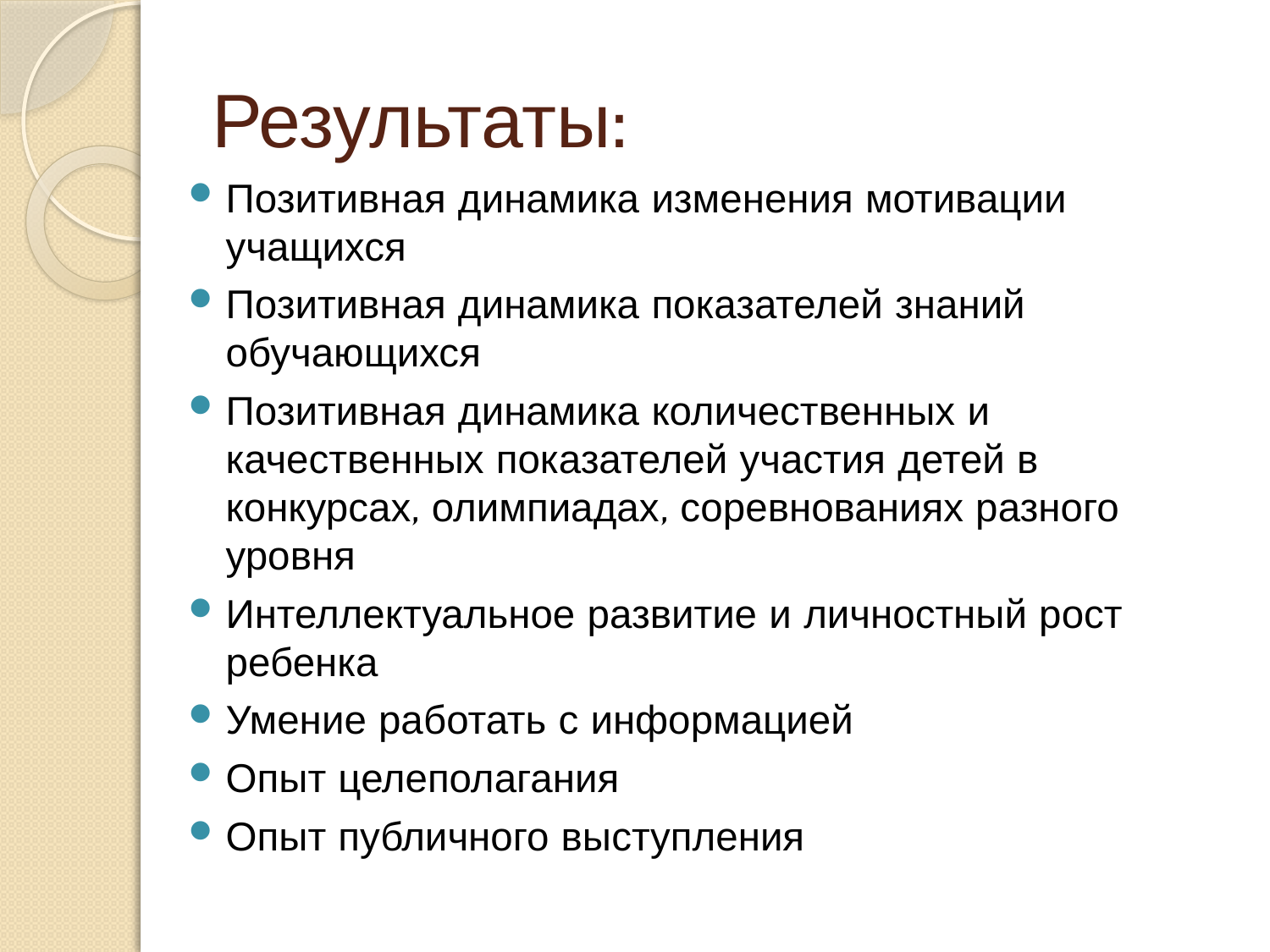

# Результаты:
Позитивная динамика изменения мотивации учащихся
Позитивная динамика показателей знаний обучающихся
Позитивная динамика количественных и качественных показателей участия детей в конкурсах, олимпиадах, соревнованиях разного уровня
Интеллектуальное развитие и личностный рост ребенка
Умение работать с информацией
Опыт целеполагания
Опыт публичного выступления